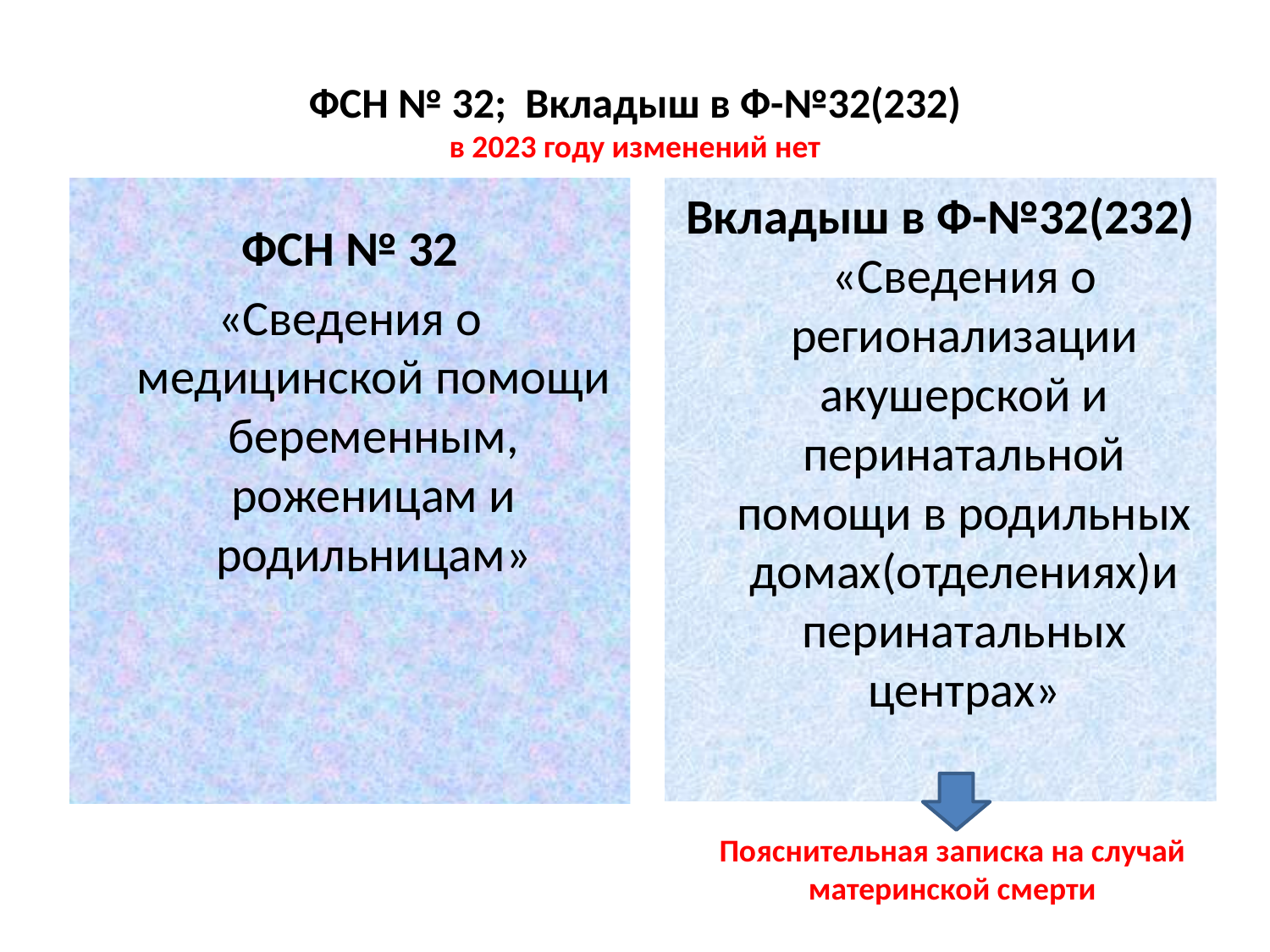

ФСН № 32;  Вкладыш в Ф-№32(232)
 в 2023 году изменений нет
Вкладыш в Ф-№32(232) «Сведения о регионализации акушерской и перинатальной помощи в родильных домах(отделениях)и перинатальных центрах»

 ФСН № 32
«Сведения о медицинской помощи беременным, роженицам и родильницам»

Пояснительная записка на случай материнской смерти